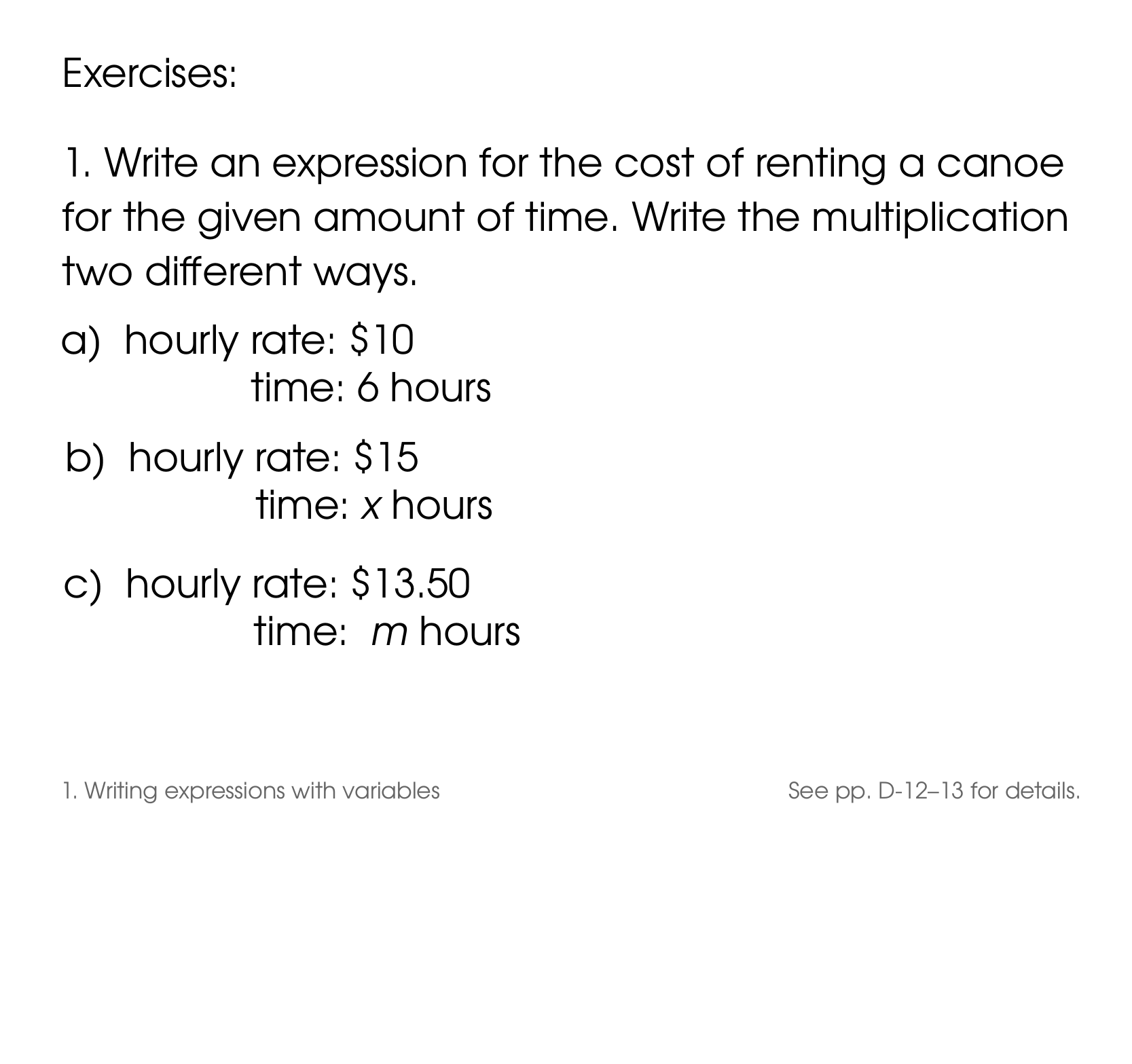

Exercises:
1. Write an expression for the cost of renting a canoe for the given amount of time. Write the multiplication two different ways.
a)  hourly rate: $10
	        time: 6 hours
b)  hourly rate: $15
	        time: x hours
c)  hourly rate: $13.50
	        time:  m hours
1. Writing expressions with variables
See pp. D-12–13 for details.